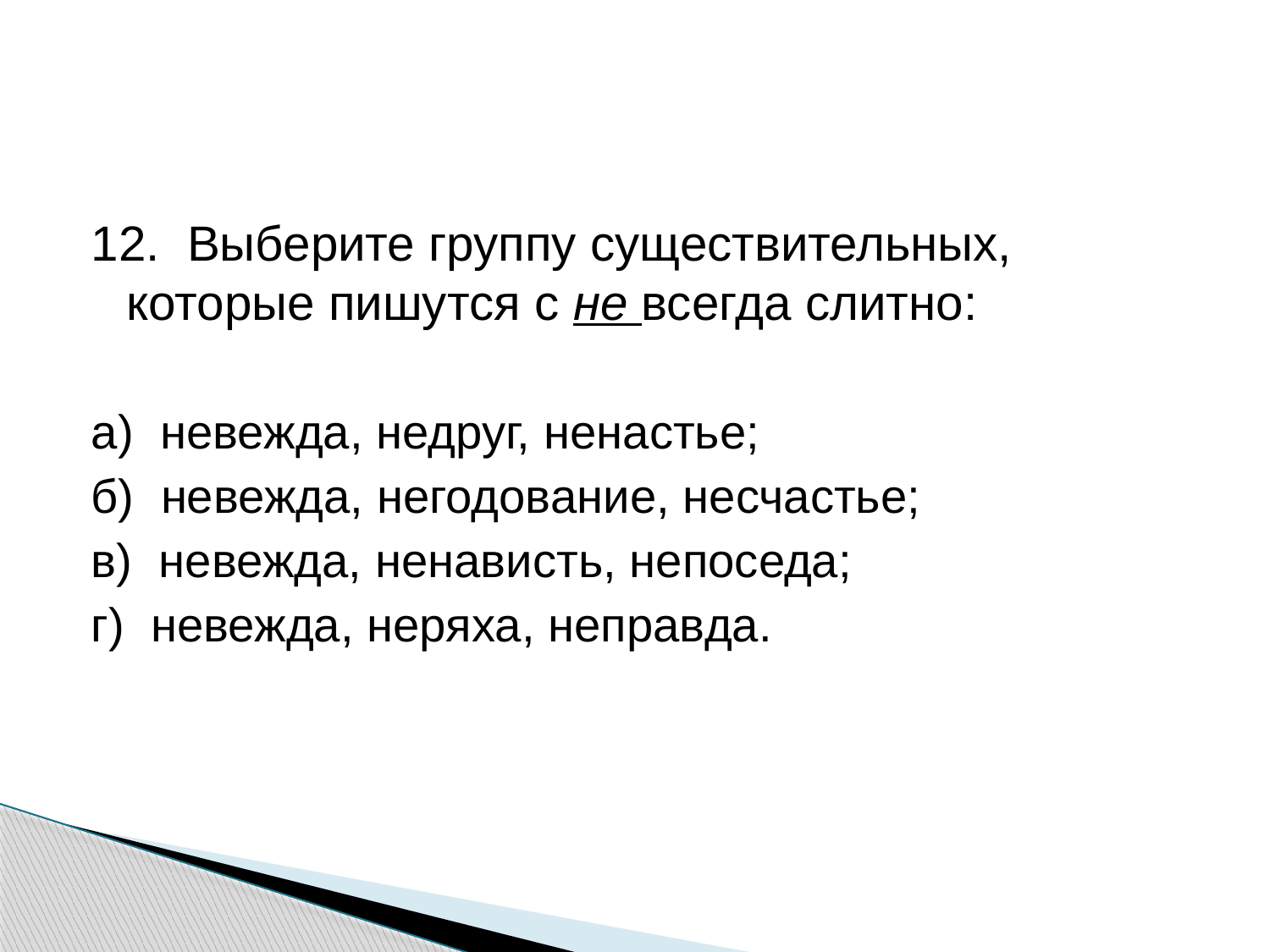

#
12.  Выберите группу существительных, которые пишутся с не всегда слитно:

а)  невежда, недруг, ненастье;
б)  невежда, негодование, несчастье;
в)  невежда, ненависть, непоседа;
г)  невежда, неряха, неправда.